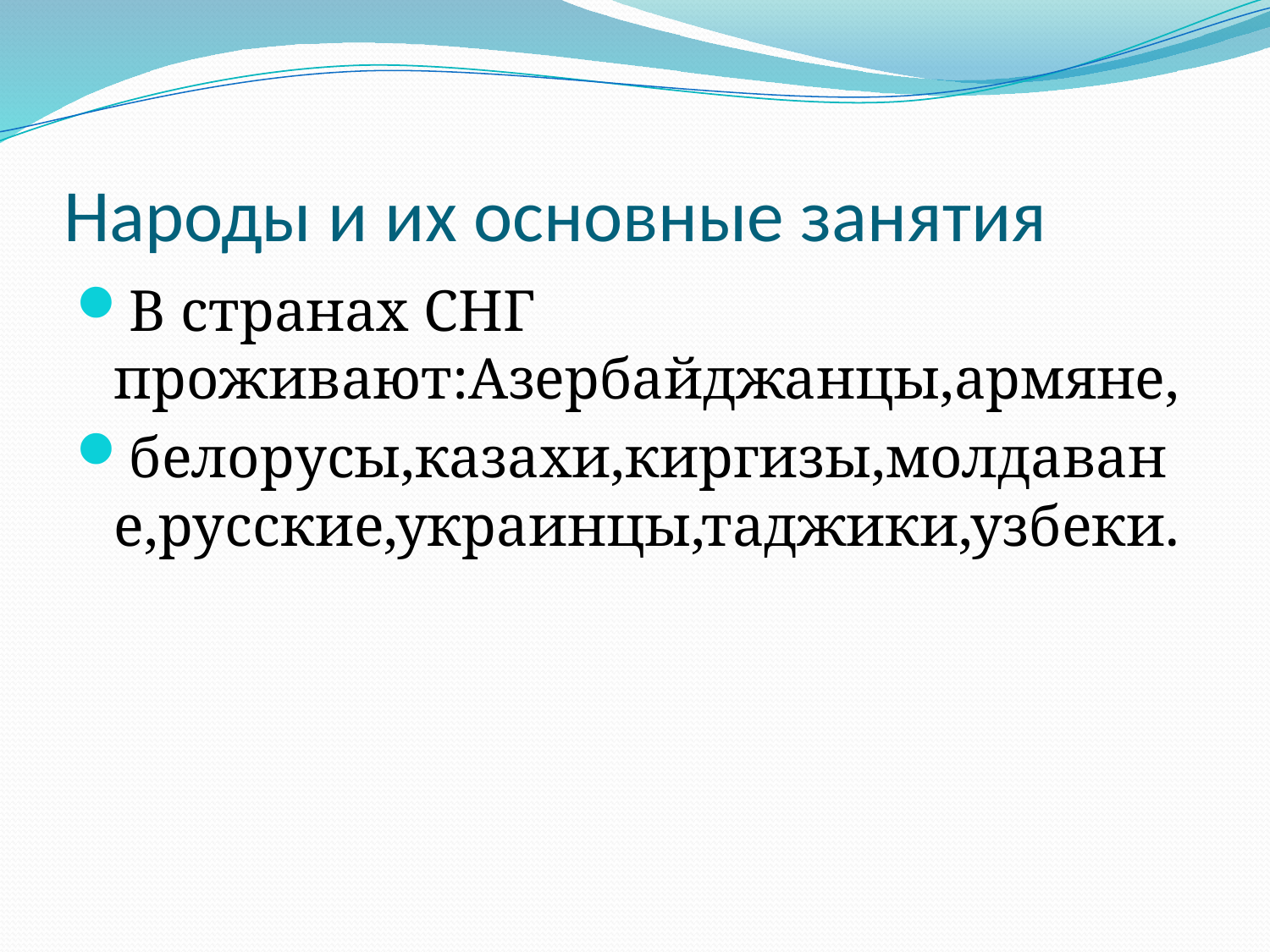

# Народы и их основные занятия
В странах СНГ проживают:Азербайджанцы,армяне,
белорусы,казахи,киргизы,молдаване,русские,украинцы,таджики,узбеки.